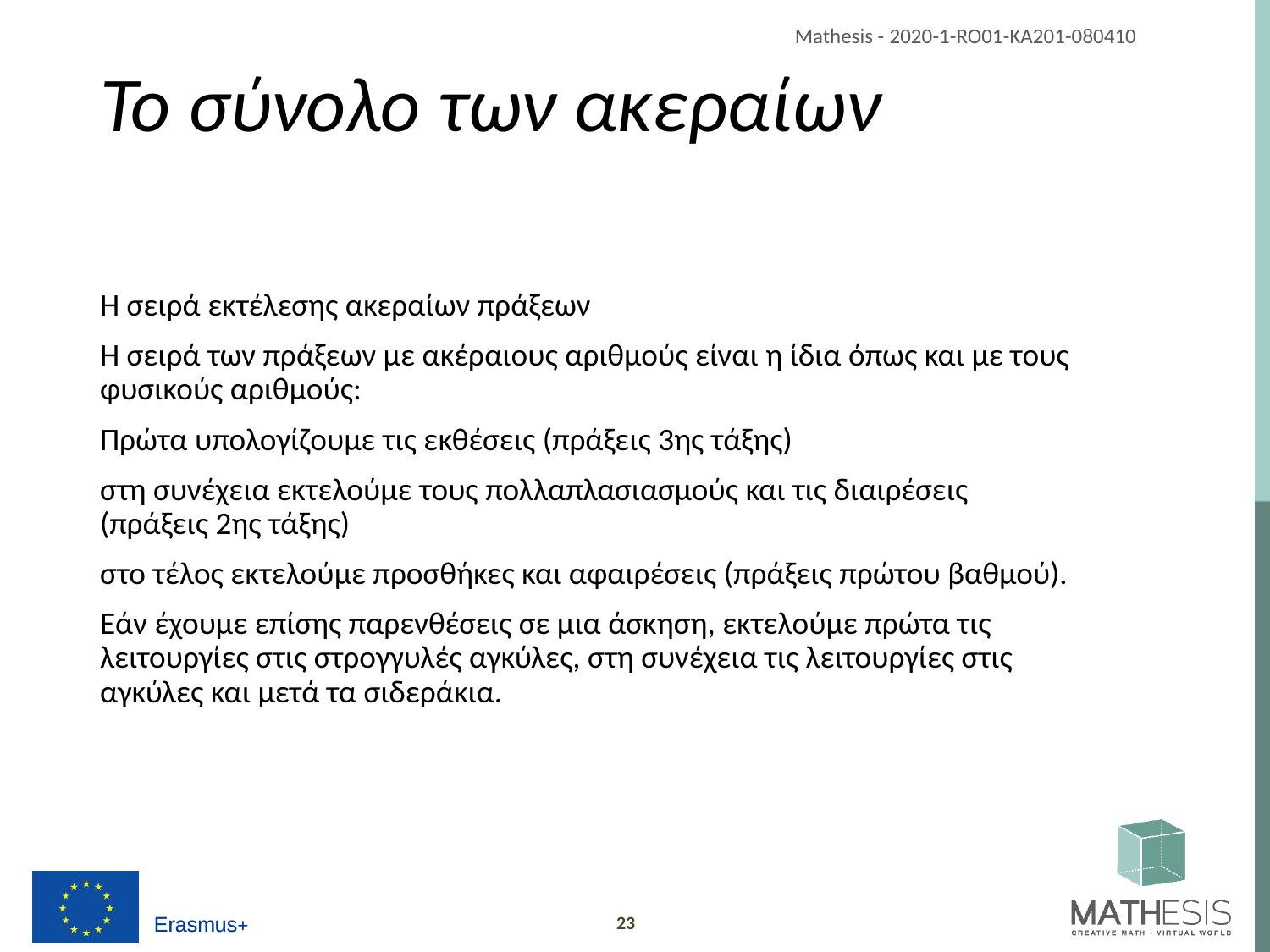

# Το σύνολο των ακεραίων

Η σειρά εκτέλεσης ακεραίων πράξεων
Η σειρά των πράξεων με ακέραιους αριθμούς είναι η ίδια όπως και με τους φυσικούς αριθμούς:
Πρώτα υπολογίζουμε τις εκθέσεις (πράξεις 3ης τάξης)
στη συνέχεια εκτελούμε τους πολλαπλασιασμούς και τις διαιρέσεις (πράξεις 2ης τάξης)
στο τέλος εκτελούμε προσθήκες και αφαιρέσεις (πράξεις πρώτου βαθμού).
Εάν έχουμε επίσης παρενθέσεις σε μια άσκηση, εκτελούμε πρώτα τις λειτουργίες στις στρογγυλές αγκύλες, στη συνέχεια τις λειτουργίες στις αγκύλες και μετά τα σιδεράκια.